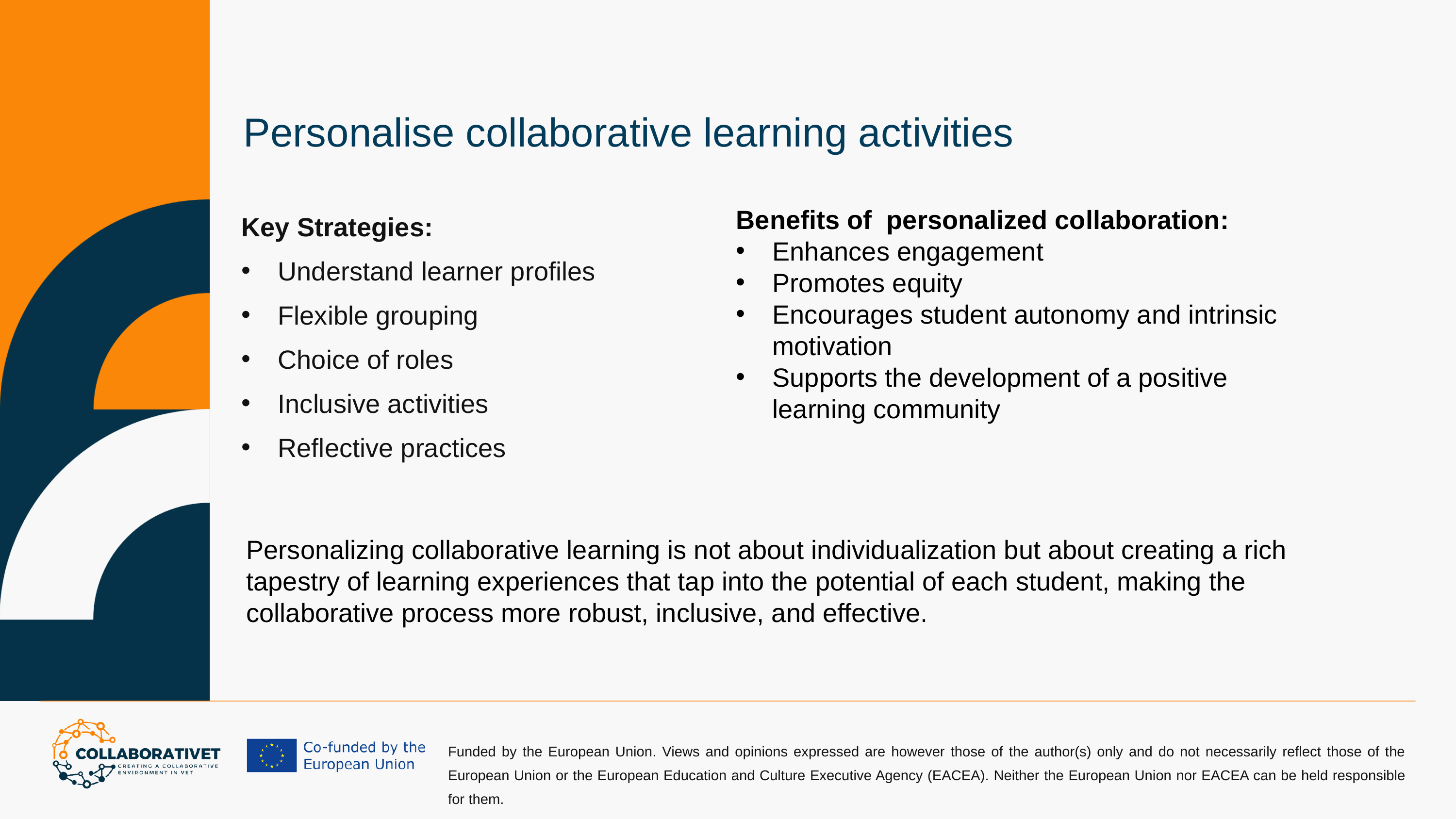

Personalise collaborative learning activities

Key Strategies:
Understand learner profiles
Flexible grouping
Choice of roles
Inclusive activities
Reflective practices

Benefits of  personalized collaboration:
Enhances engagement
Promotes equity
Encourages student autonomy and intrinsic motivation
Supports the development of a positive learning community

Personalizing collaborative learning is not about individualization but about creating a rich tapestry of learning experiences that tap into the potential of each student, making the collaborative process more robust, inclusive, and effective.

Funded by the European Union. Views and opinions expressed are however those of the author(s) only and do not necessarily reflect those of the European Union or the European Education and Culture Executive Agency (EACEA). Neither the European Union nor EACEA can be held responsible for them.